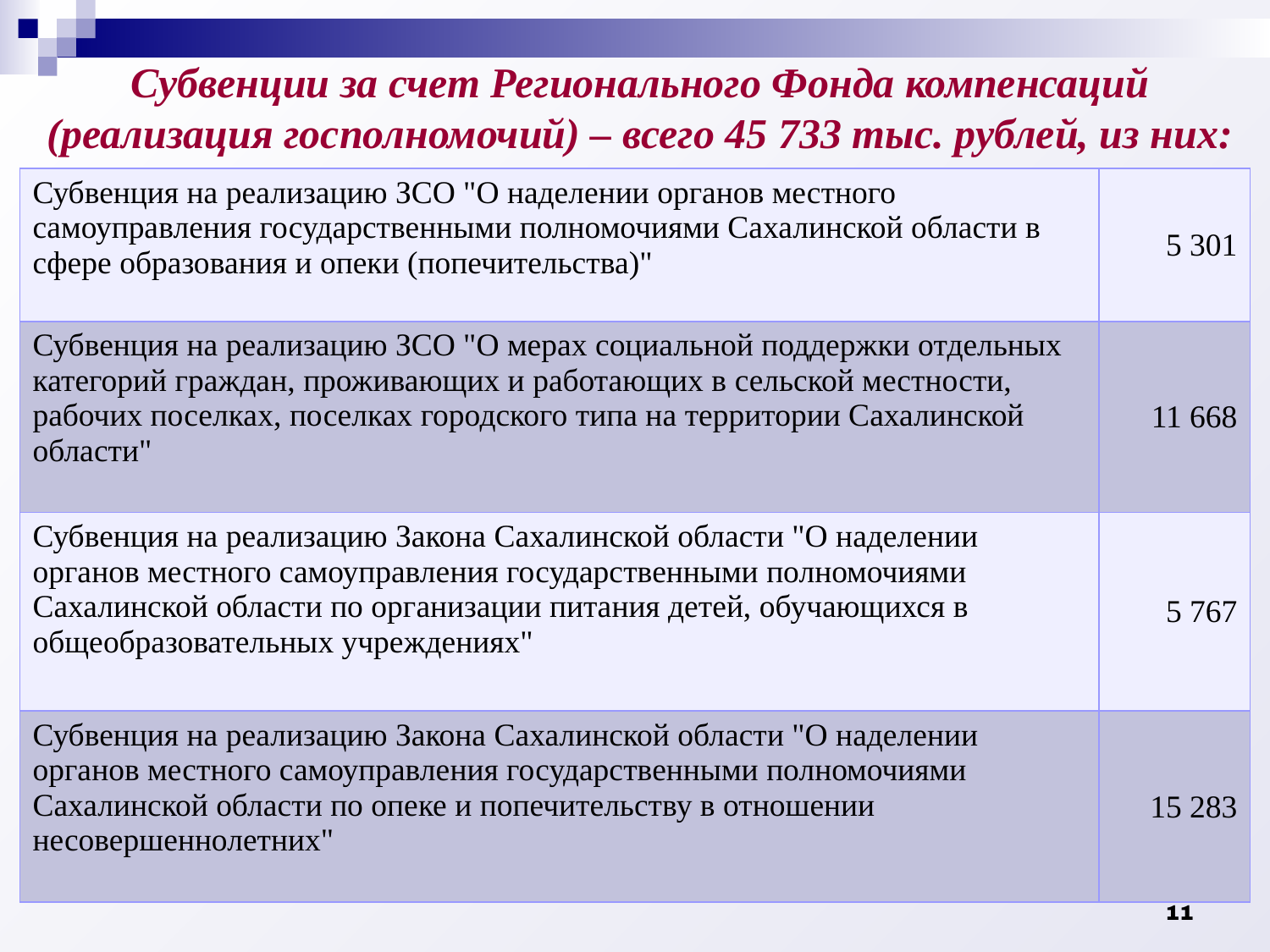

Субвенции за счет Регионального Фонда компенсаций (реализация госполномочий) – всего 45 733 тыс. рублей, из них:
| Субвенция на реализацию ЗСО "О наделении органов местного самоуправления государственными полномочиями Сахалинской области в сфере образования и опеки (попечительства)" | 5 301 |
| --- | --- |
| Субвенция на реализацию ЗСО "О мерах социальной поддержки отдельных категорий граждан, проживающих и работающих в сельской местности, рабочих поселках, поселках городского типа на территории Сахалинской области" | 11 668 |
| Субвенция на реализацию Закона Сахалинской области "О наделении органов местного самоуправления государственными полномочиями Сахалинской области по организации питания детей, обучающихся в общеобразовательных учреждениях" | 5 767 |
| Субвенция на реализацию Закона Сахалинской области "О наделении органов местного самоуправления государственными полномочиями Сахалинской области по опеке и попечительству в отношении несовершеннолетних" | 15 283 |
11